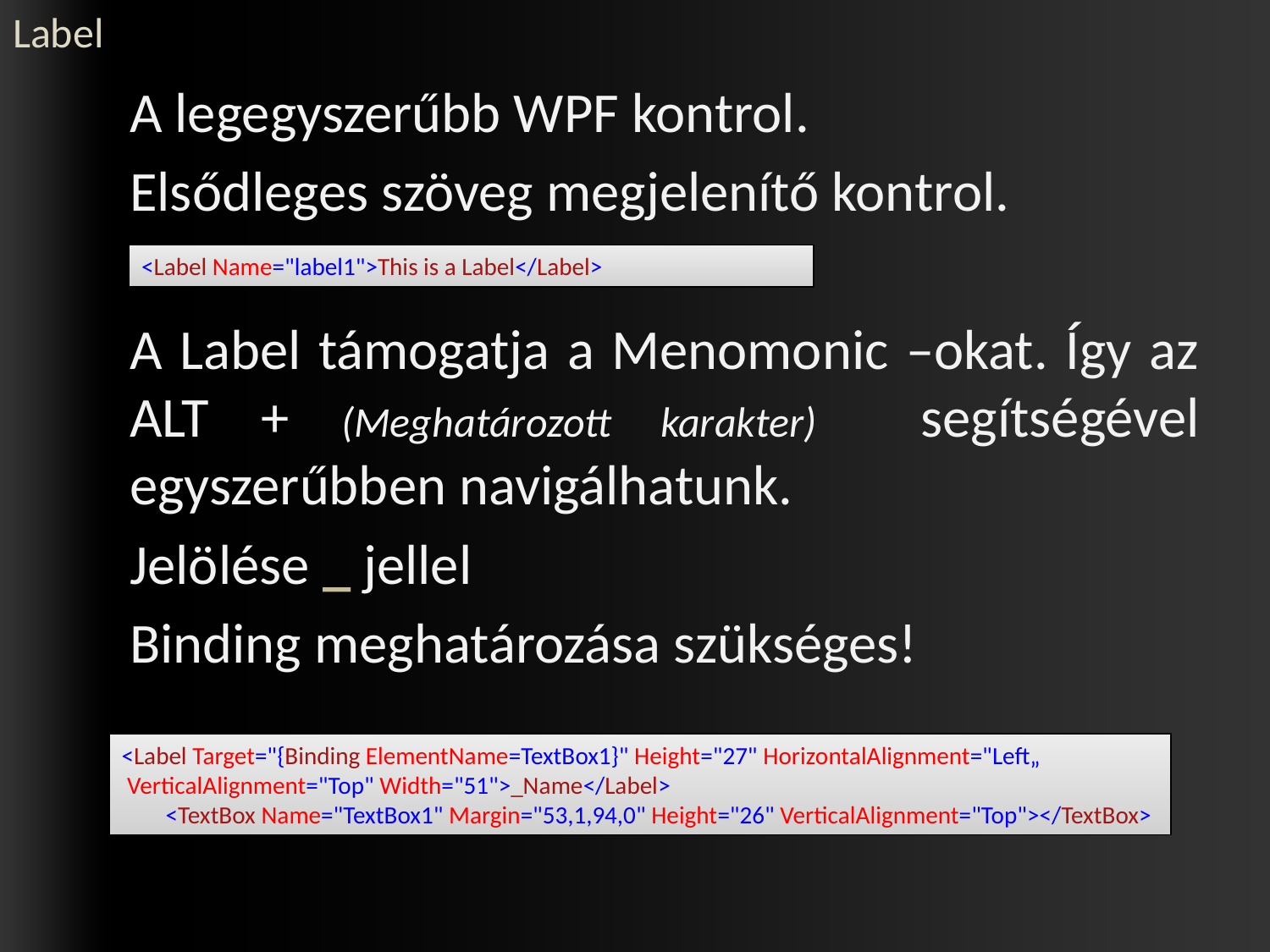

# Label
	A legegyszerűbb WPF kontrol.
	Elsődleges szöveg megjelenítő kontrol.

	A Label támogatja a Menomonic –okat. Így az ALT + (Meghatározott karakter)  segítségével egyszerűbben navigálhatunk.
	Jelölése _ jellel
	Binding meghatározása szükséges!

<Label Name="label1">This is a Label</Label>
<Label Target="{Binding ElementName=TextBox1}" Height="27" HorizontalAlignment="Left„
 VerticalAlignment="Top" Width="51">_Name</Label>
        <TextBox Name="TextBox1" Margin="53,1,94,0" Height="26" VerticalAlignment="Top"></TextBox>